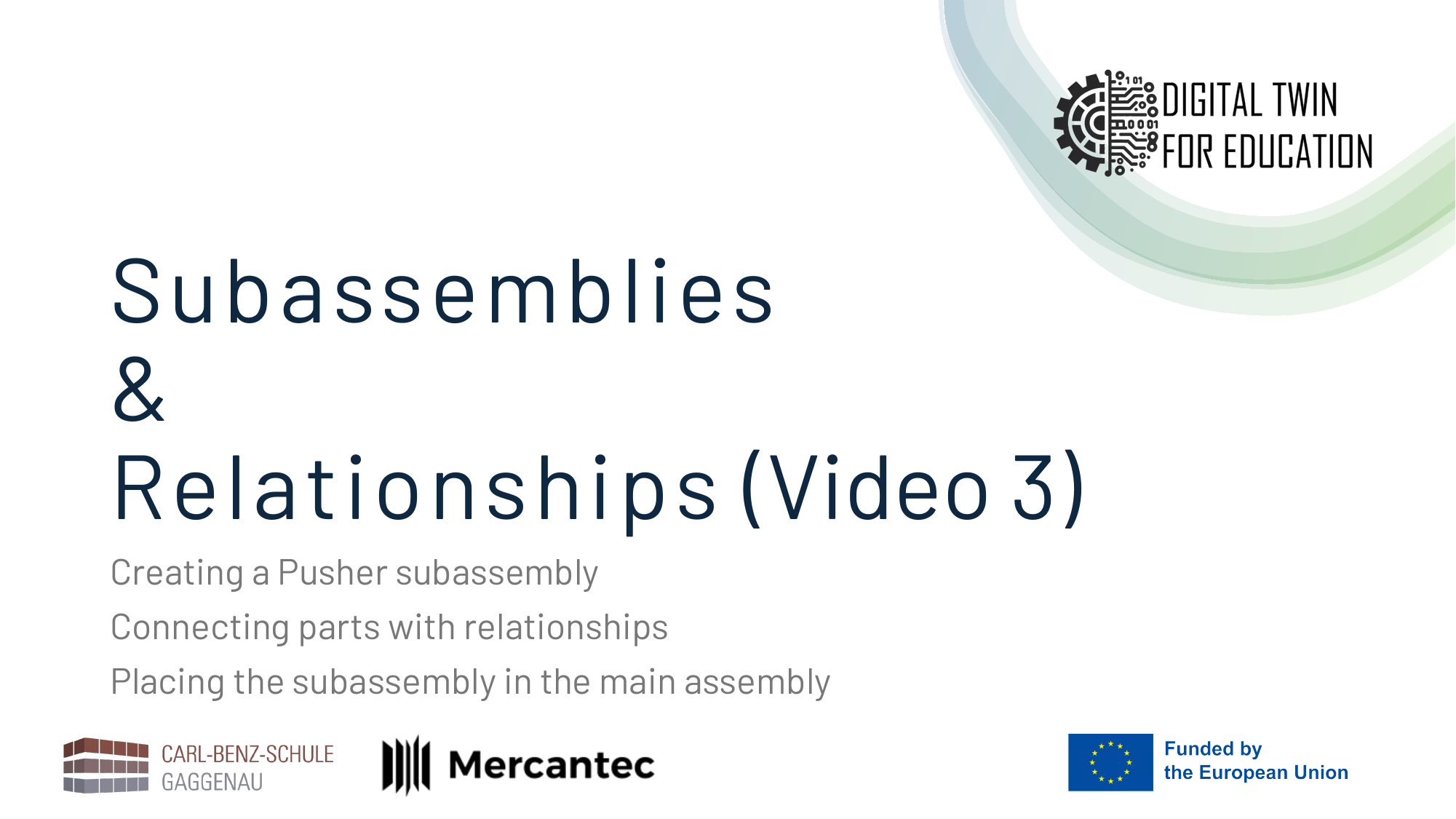

# Subassemblies & Relationships (Video 3)
Creating a Pusher subassembly
Connecting parts with relationships
Placing the subassembly in the main assembly